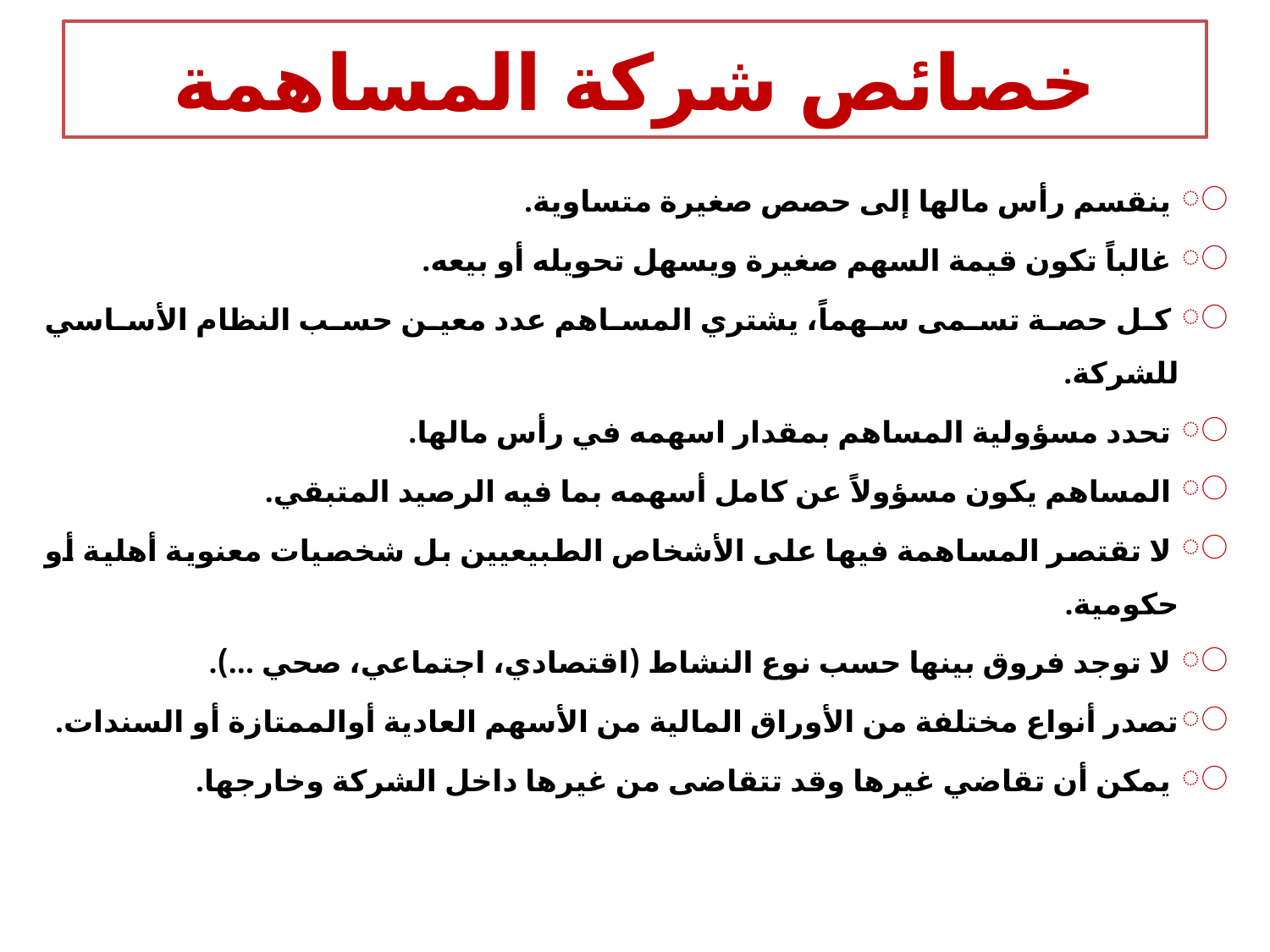

# خصائص شركة المساهمة
 ينقسم رأس مالها إلى حصص صغيرة متساوية.
 غالباً تكون قيمة السهم صغيرة ويسهل تحويله أو بيعه.
 كل حصة تسمى سهماً، يشتري المساهم عدد معين حسب النظام الأساسي للشركة.
 تحدد مسؤولية المساهم بمقدار اسهمه في رأس مالها.
 المساهم يكون مسؤولاً عن كامل أسهمه بما فيه الرصيد المتبقي.
 لا تقتصر المساهمة فيها على الأشخاص الطبيعيين بل شخصيات معنوية أهلية أو حكومية.
 لا توجد فروق بينها حسب نوع النشاط (اقتصادي، اجتماعي، صحي ...).
تصدر أنواع مختلفة من الأوراق المالية من الأسهم العادية أوالممتازة أو السندات.
 يمكن أن تقاضي غيرها وقد تتقاضى من غيرها داخل الشركة وخارجها.